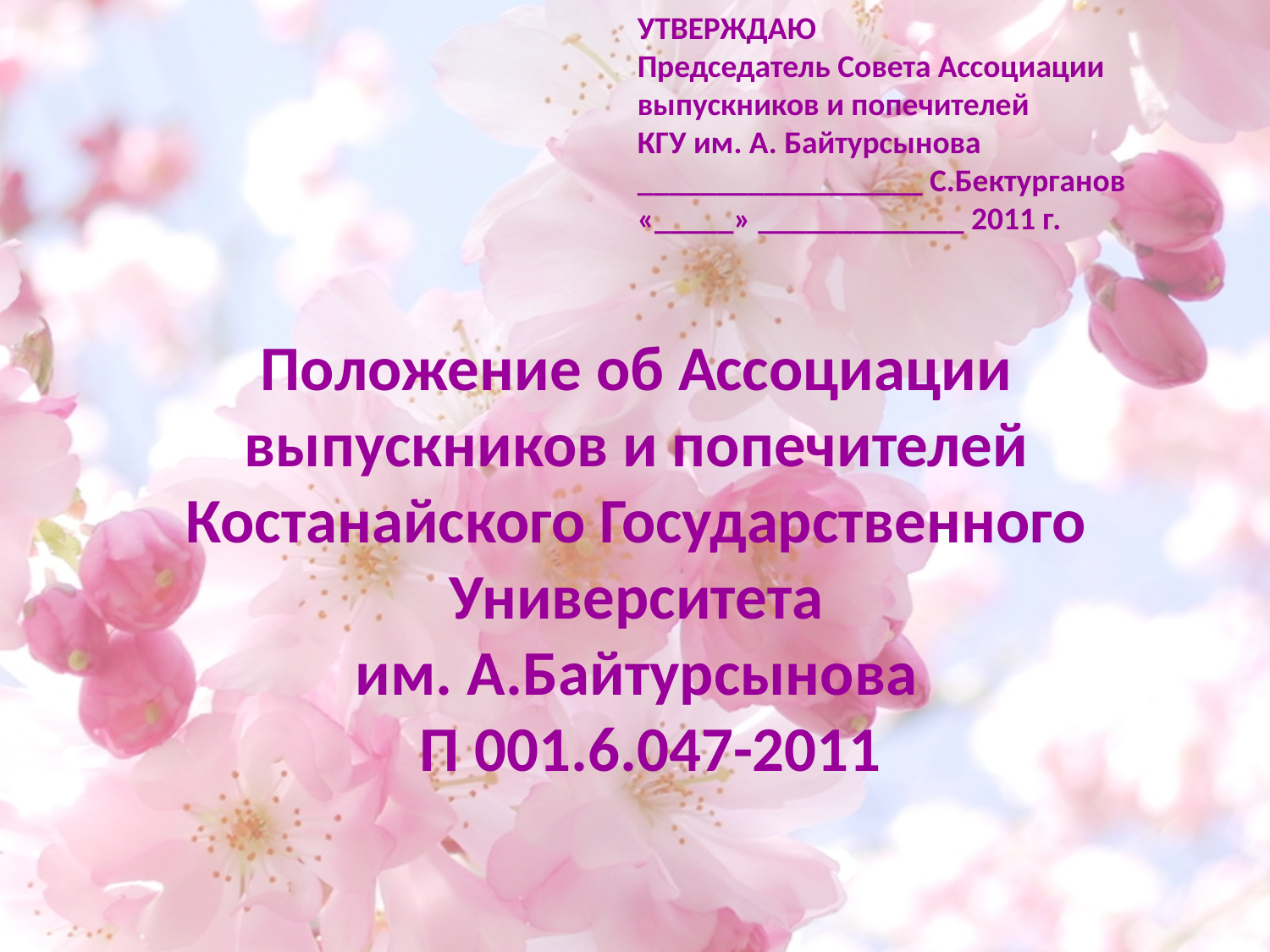

УТВЕРЖДАЮ
Председатель Совета Ассоциации
выпускников и попечителей
КГУ им. А. Байтурсынова
__________________ С.Бектурганов
«_____» _____________ 2011 г.
# Положение об Ассоциации выпускников и попечителей Костанайского Государственного Университета им. А.Байтурсынова   П 001.6.047-2011